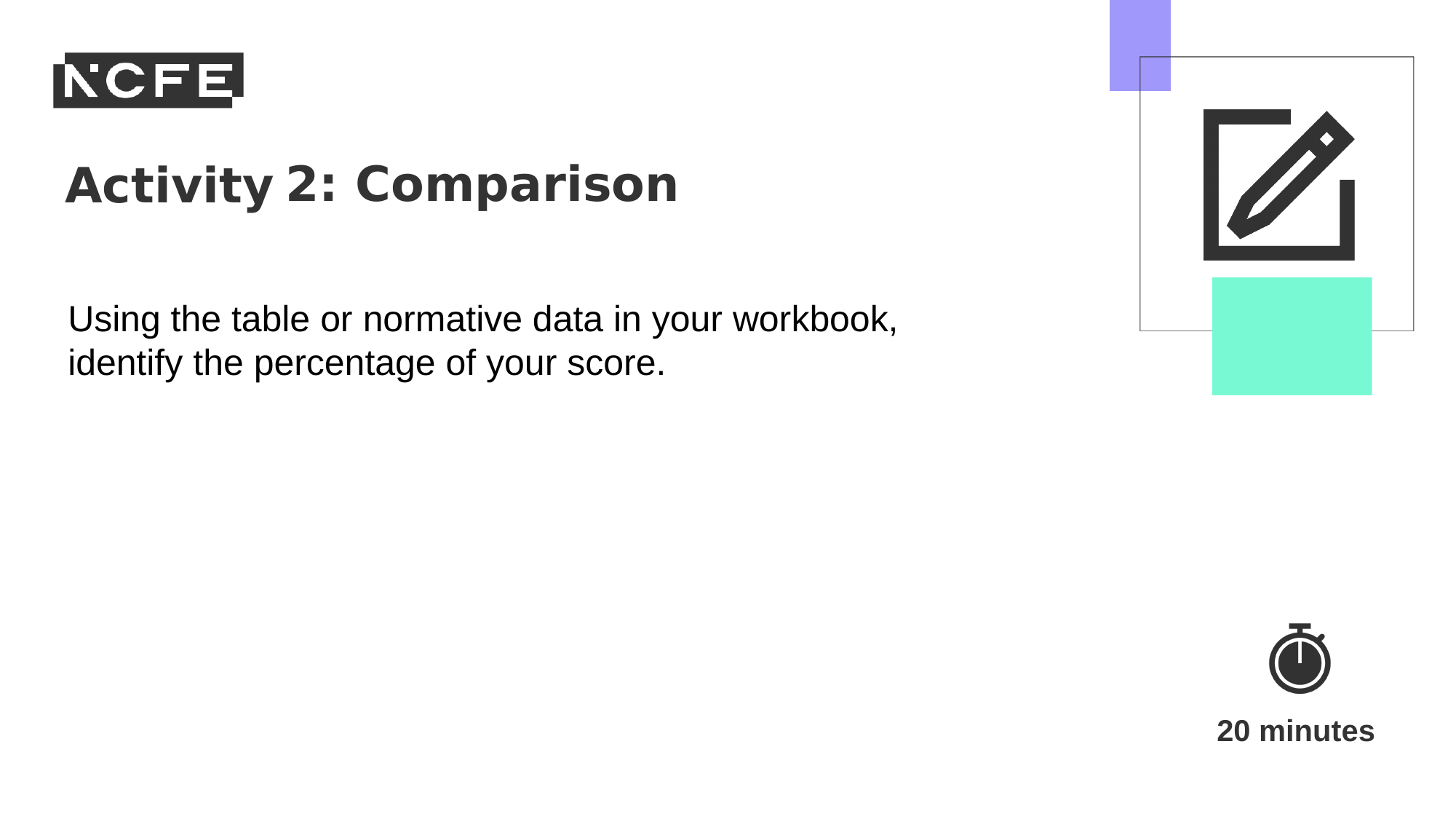

2: Comparison
Using the table or normative data in your workbook, identify the percentage of your score.

20 minutes